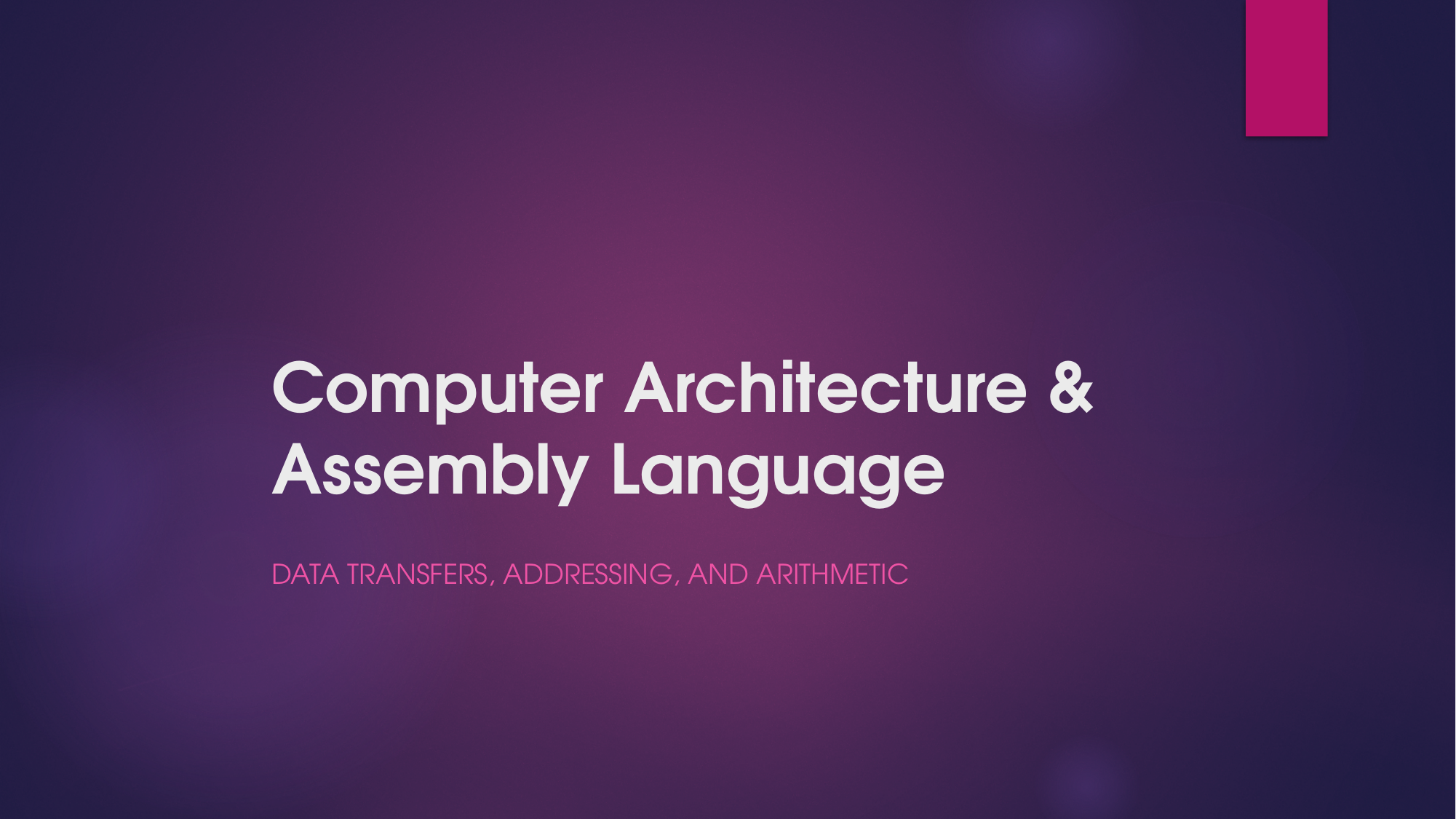

Computer Architecture &
Assembly Language
Data Transfers, Addressing, and Arithmetic